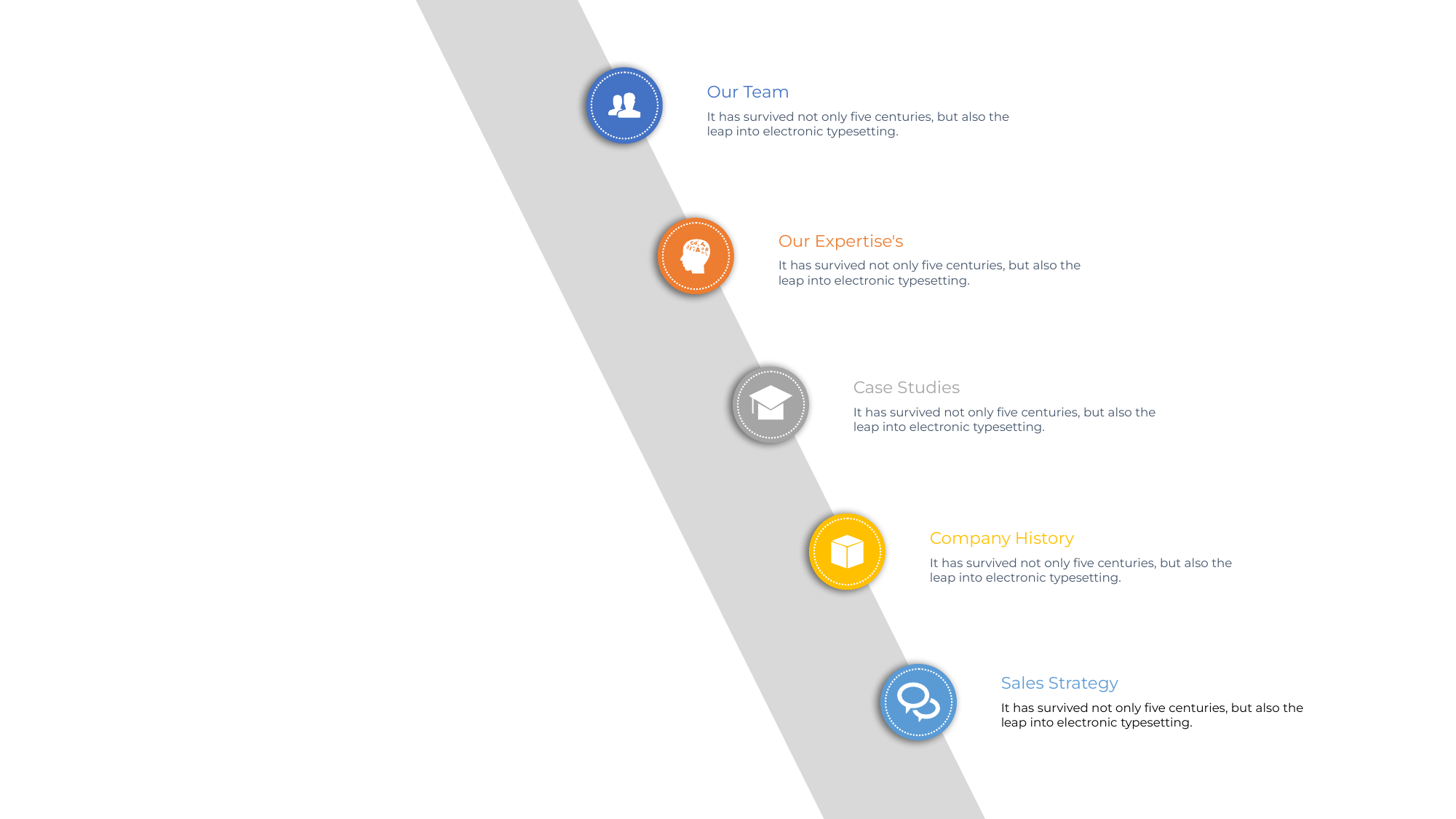

Our Team
It has survived not only five centuries, but also the leap into electronic typesetting.

Our Expertise's
It has survived not only five centuries, but also the leap into electronic typesetting.

Case Studies

It has survived not only five centuries, but also the leap into electronic typesetting.

Company History
It has survived not only five centuries, but also the leap into electronic typesetting.

Sales Strategy
It has survived not only five centuries, but also the leap into electronic typesetting.